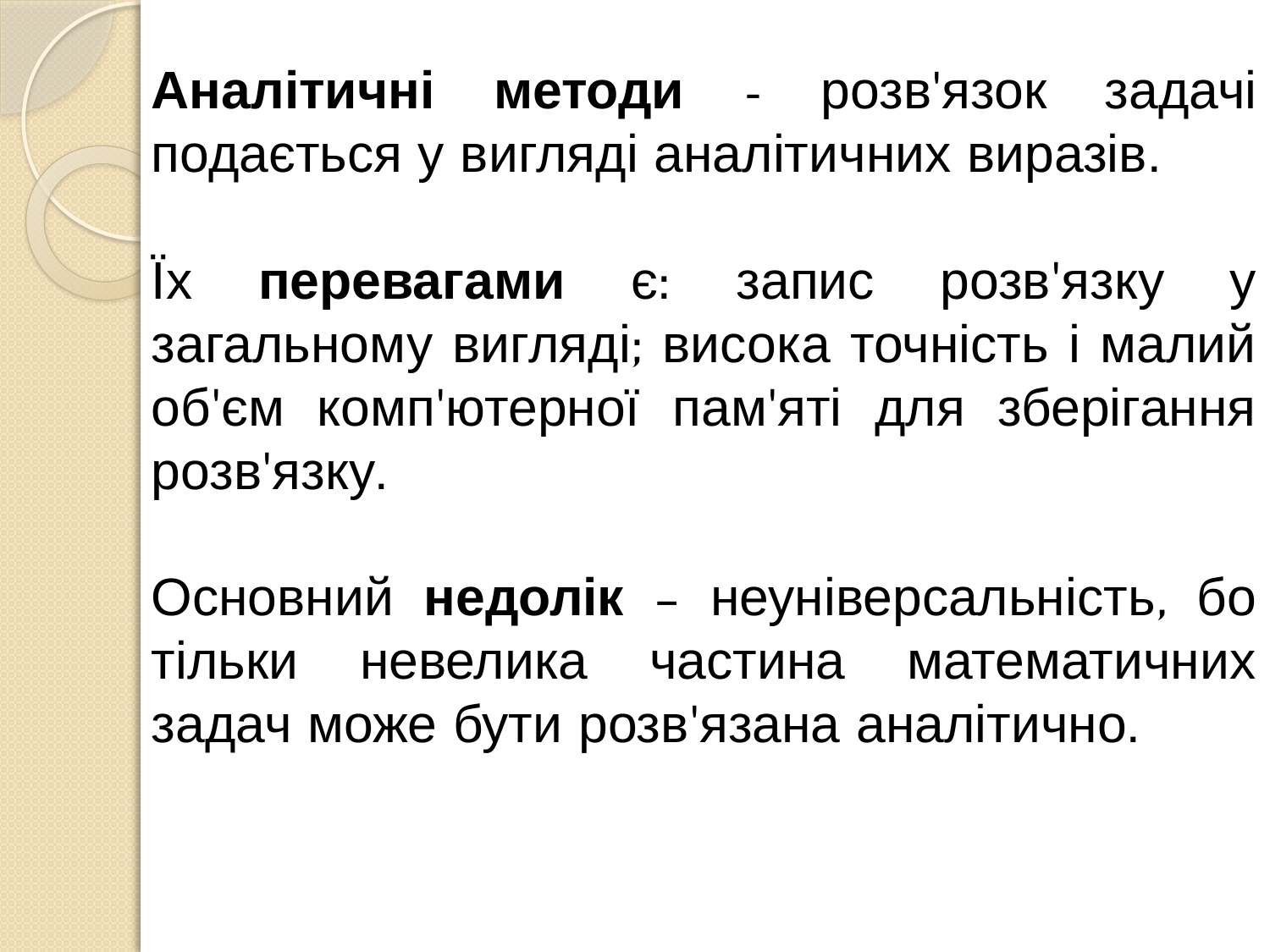

Аналітичні методи - розв'язок задачі подається у вигляді аналітичних виразів.

Їх перевагами є: запис розв'язку у загальному вигляді; висока точність і малий об'єм комп'ютерної пам'яті для зберігання розв'язку.

Основний недолік – неуніверсальність, бо тільки невелика частина математичних задач може бути розв'язана аналітично.